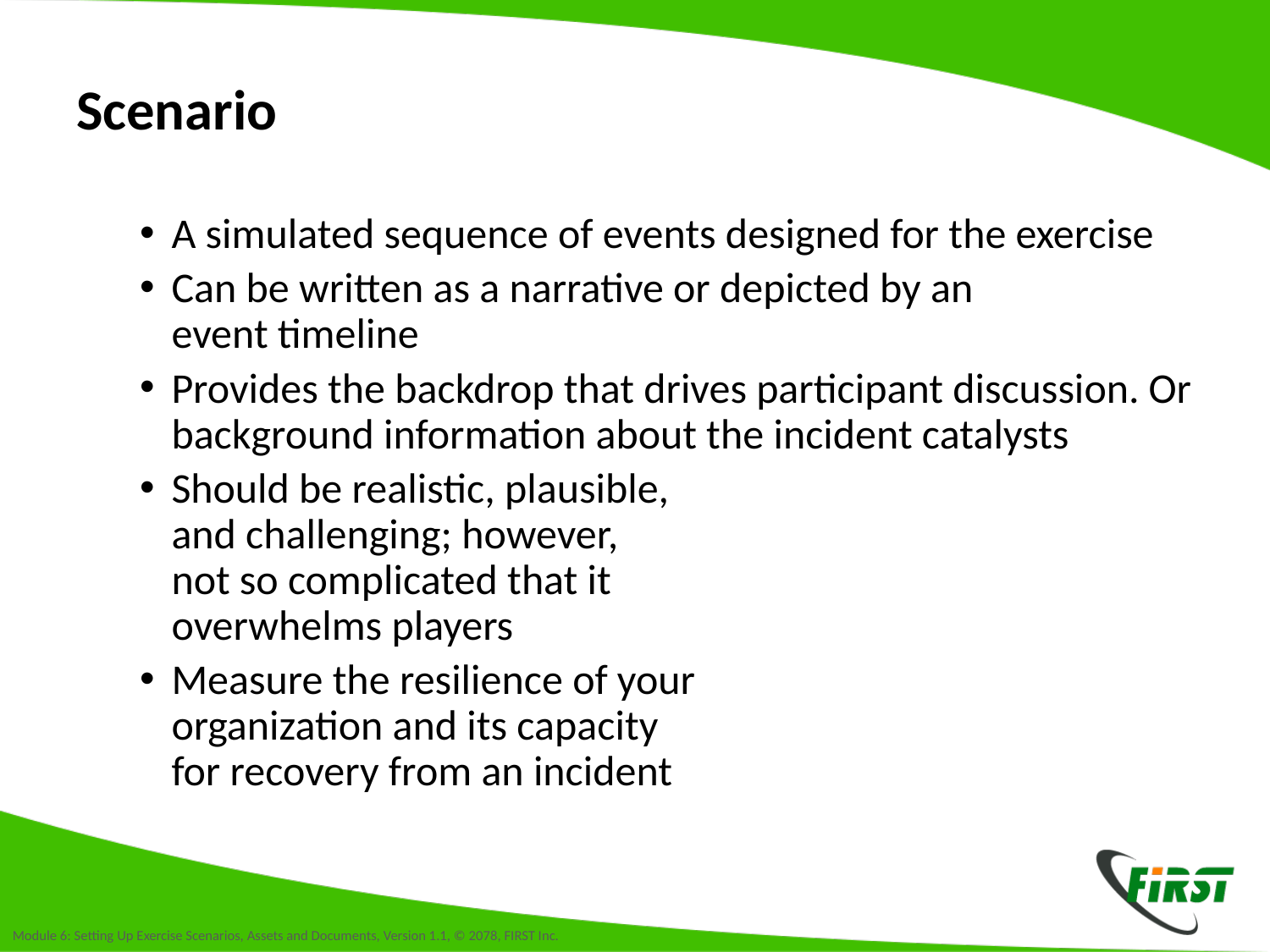

# Scenario
A simulated sequence of events designed for the exercise
Can be written as a narrative or depicted by an
event timeline
Provides the backdrop that drives participant discussion. Or background information about the incident catalysts
Should be realistic, plausible,
and challenging; however,
not so complicated that it
overwhelms players
Measure the resilience of your
organization and its capacity
for recovery from an incident